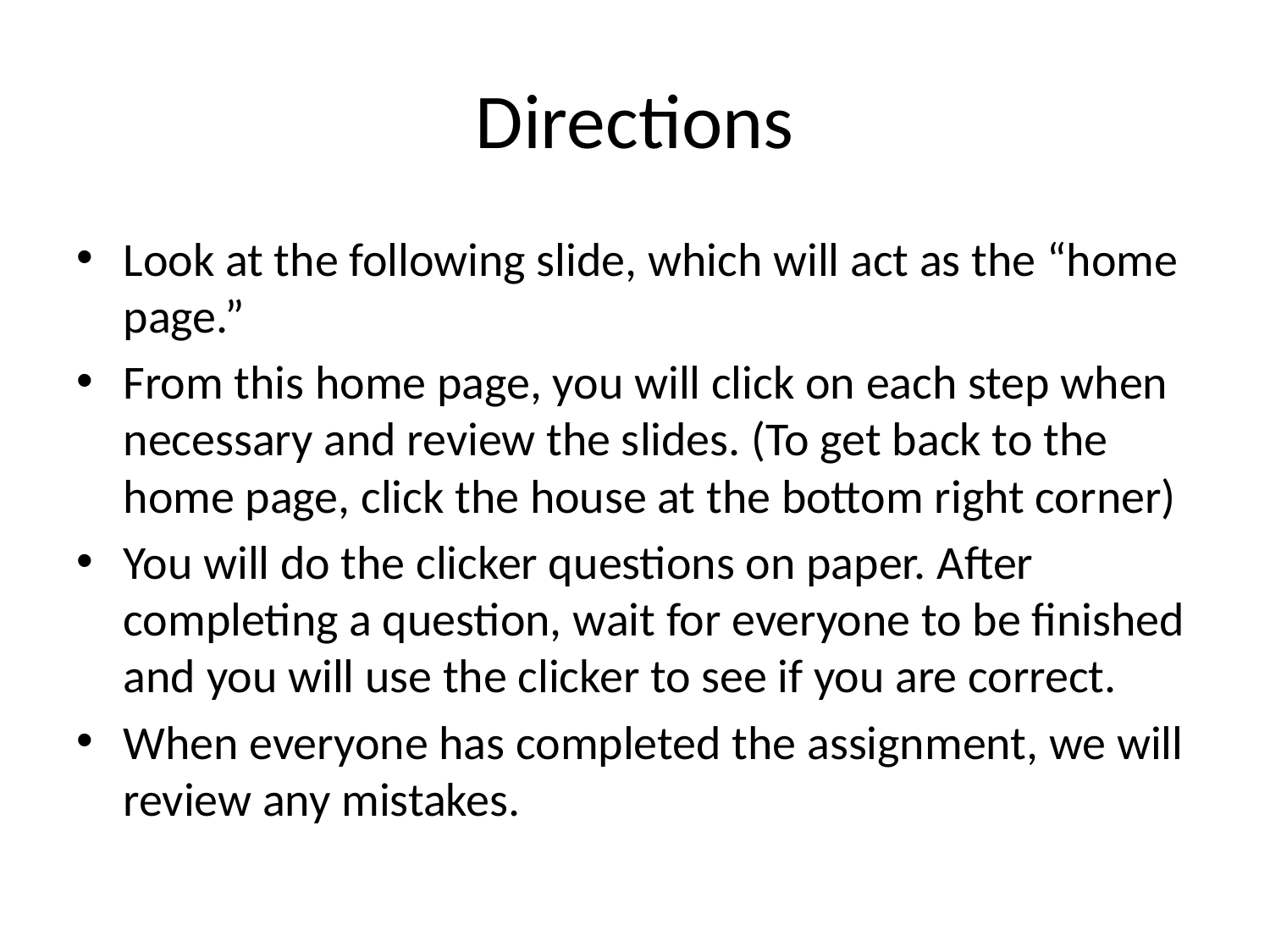

# Directions
Look at the following slide, which will act as the “home page.”
From this home page, you will click on each step when necessary and review the slides. (To get back to the home page, click the house at the bottom right corner)
You will do the clicker questions on paper. After completing a question, wait for everyone to be finished and you will use the clicker to see if you are correct.
When everyone has completed the assignment, we will review any mistakes.